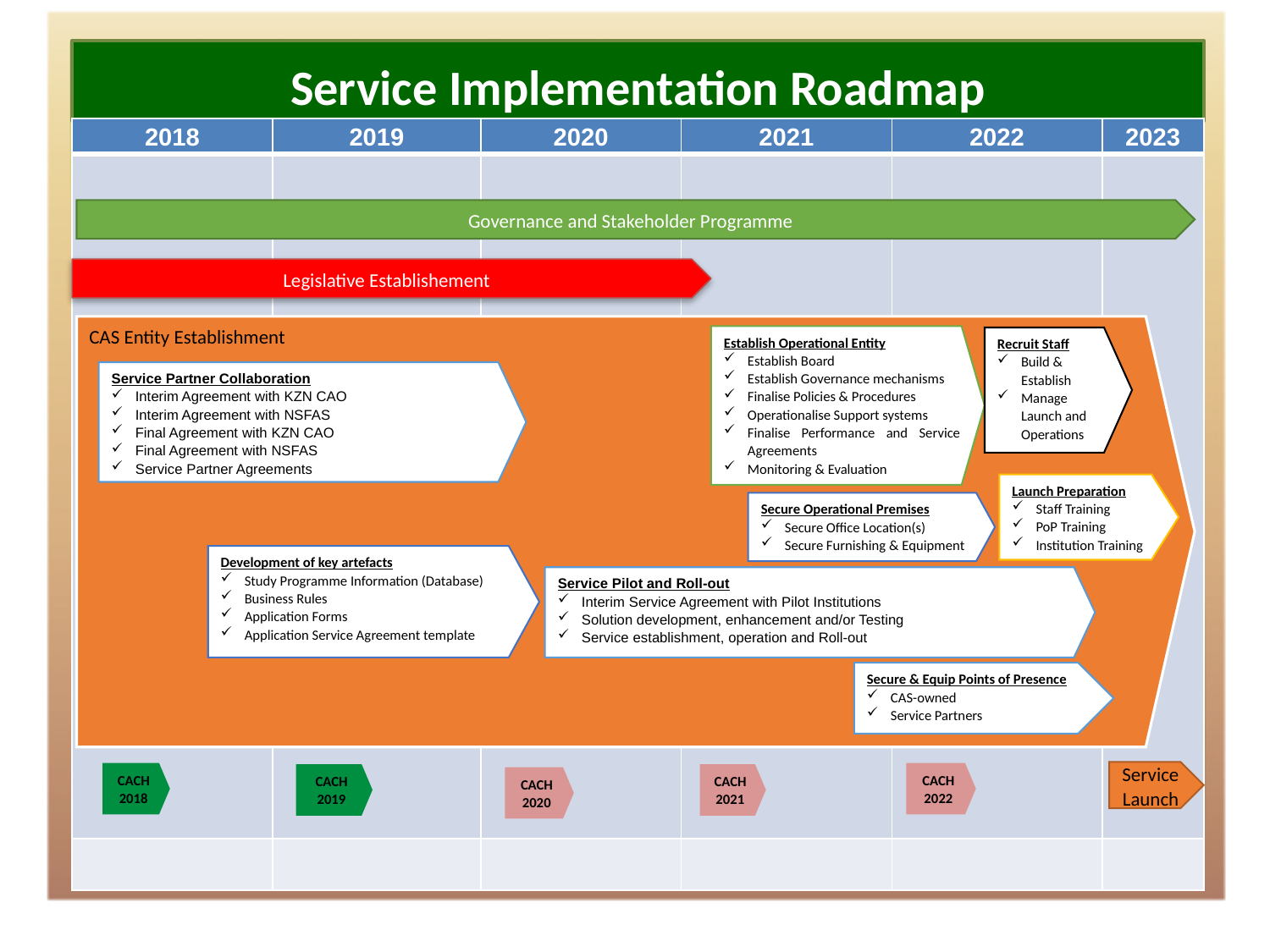

Service Implementation Roadmap
| 2018 | 2019 | 2020 | 2021 | 2022 | 2023 |
| --- | --- | --- | --- | --- | --- |
|  |  |  |  |  |  |
|  |  |  |  |  |  |

#
Governance and Stakeholder Programme
Legislative Establishement
CAS Entity Establishment
Establish Operational Entity
Establish Board
Establish Governance mechanisms
Finalise Policies & Procedures
Operationalise Support systems
Finalise Performance and Service Agreements
Monitoring & Evaluation
Recruit Staff
Build & Establish
Manage Launch and Operations
Service Partner Collaboration
Interim Agreement with KZN CAO
Interim Agreement with NSFAS
Final Agreement with KZN CAO
Final Agreement with NSFAS
Service Partner Agreements
Launch Preparation
Staff Training
PoP Training
Institution Training
Secure Operational Premises
Secure Office Location(s)
Secure Furnishing & Equipment
Secure & Equip Points of Presence
CAS-owned
Service Partners
Service Launch
CACH 2018
CACH 2022
CACH 2021
CACH 2019
CACH 2020
Development of key artefacts
Study Programme Information (Database)
Business Rules
Application Forms
Application Service Agreement template
Service Pilot and Roll-out
Interim Service Agreement with Pilot Institutions
Solution development, enhancement and/or Testing
Service establishment, operation and Roll-out